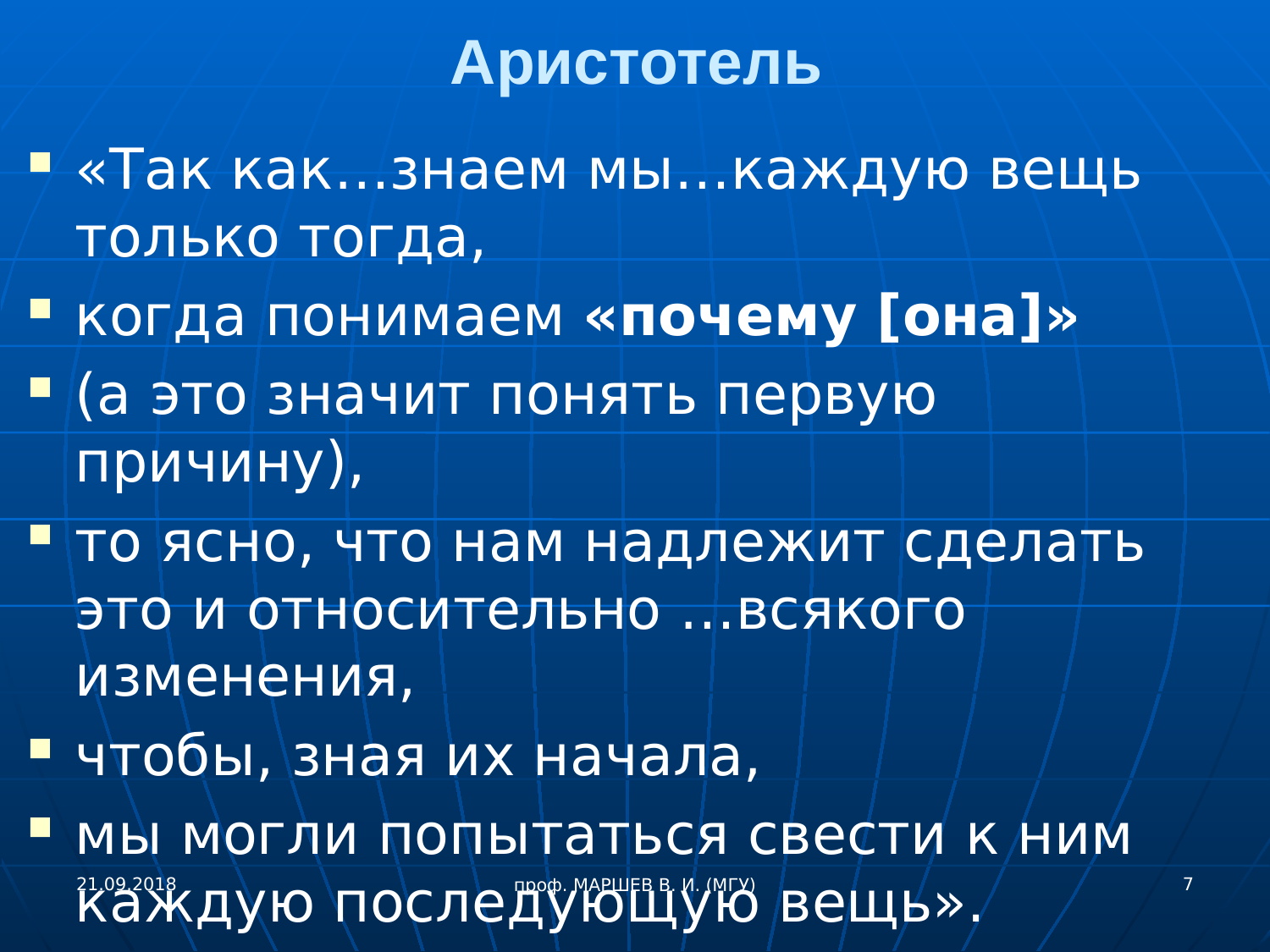

# Аристотель
«Так как…знаем мы…каждую вещь только тогда,
когда понимаем «почему [она]»
(а это значит понять первую причину),
то ясно, что нам надлежит сделать это и относительно …всякого изменения,
чтобы, зная их начала,
мы могли попытаться свести к ним каждую последующую вещь».
21.09.2018
7
проф. МАРШЕВ В. И. (МГУ)